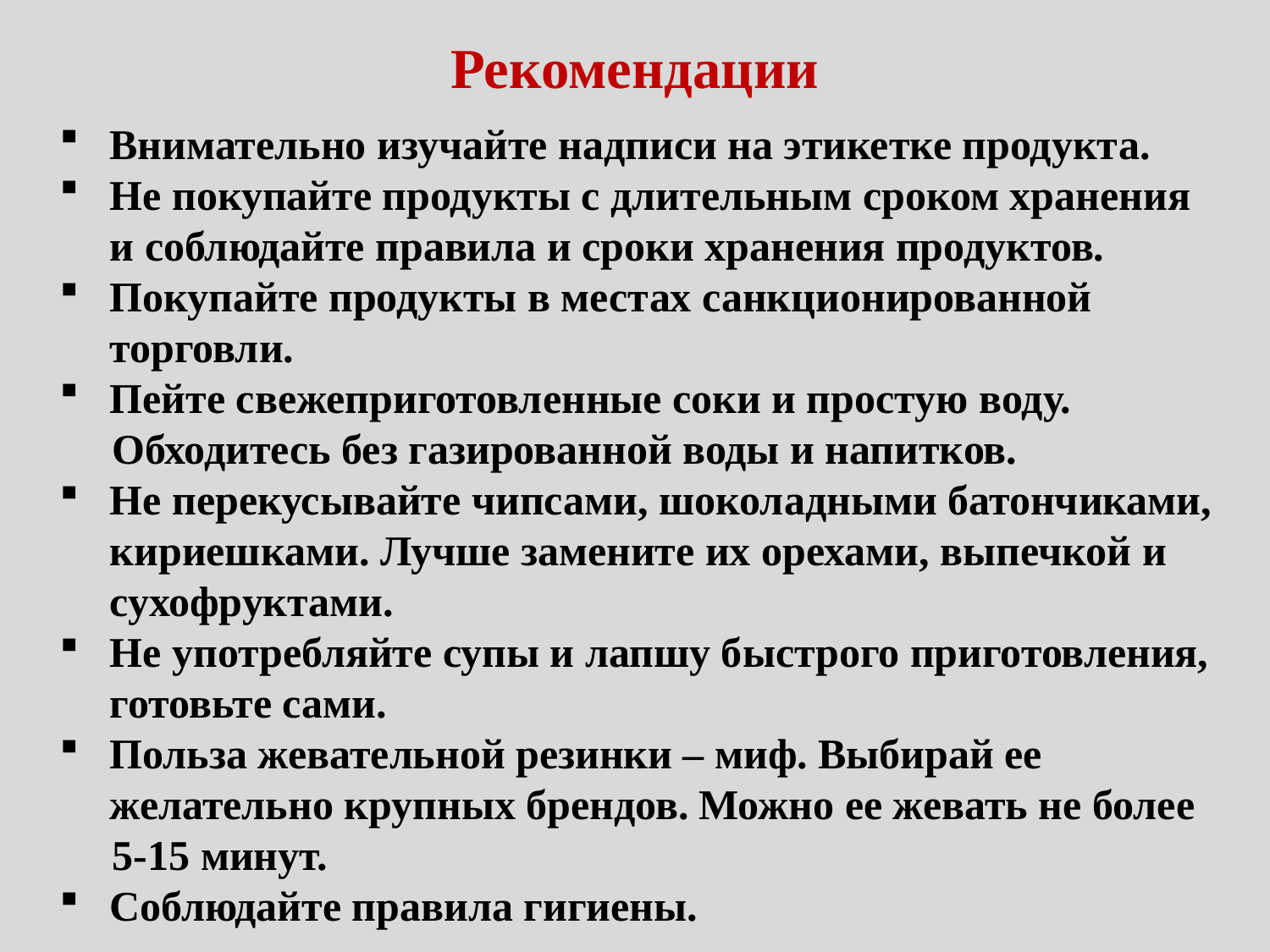

Рекомендации

Внимательно изучайте надписи на этикетке продукта.
Не покупайте продукты с длительным сроком хранения и соблюдайте правила и сроки хранения продуктов.
Покупайте продукты в местах санкционированной торговли.
Пейте свежеприготовленные соки и простую воду.
     Обходитесь без газированной воды и напитков.
Не перекусывайте чипсами, шоколадными батончиками, кириешками. Лучше замените их орехами, выпечкой и сухофруктами.
Не употребляйте супы и лапшу быстрого приготовления, готовьте сами.
Польза жевательной резинки – миф. Выбирай ее желательно крупных брендов. Можно ее жевать не более
     5-15 минут.
Соблюдайте правила гигиены.